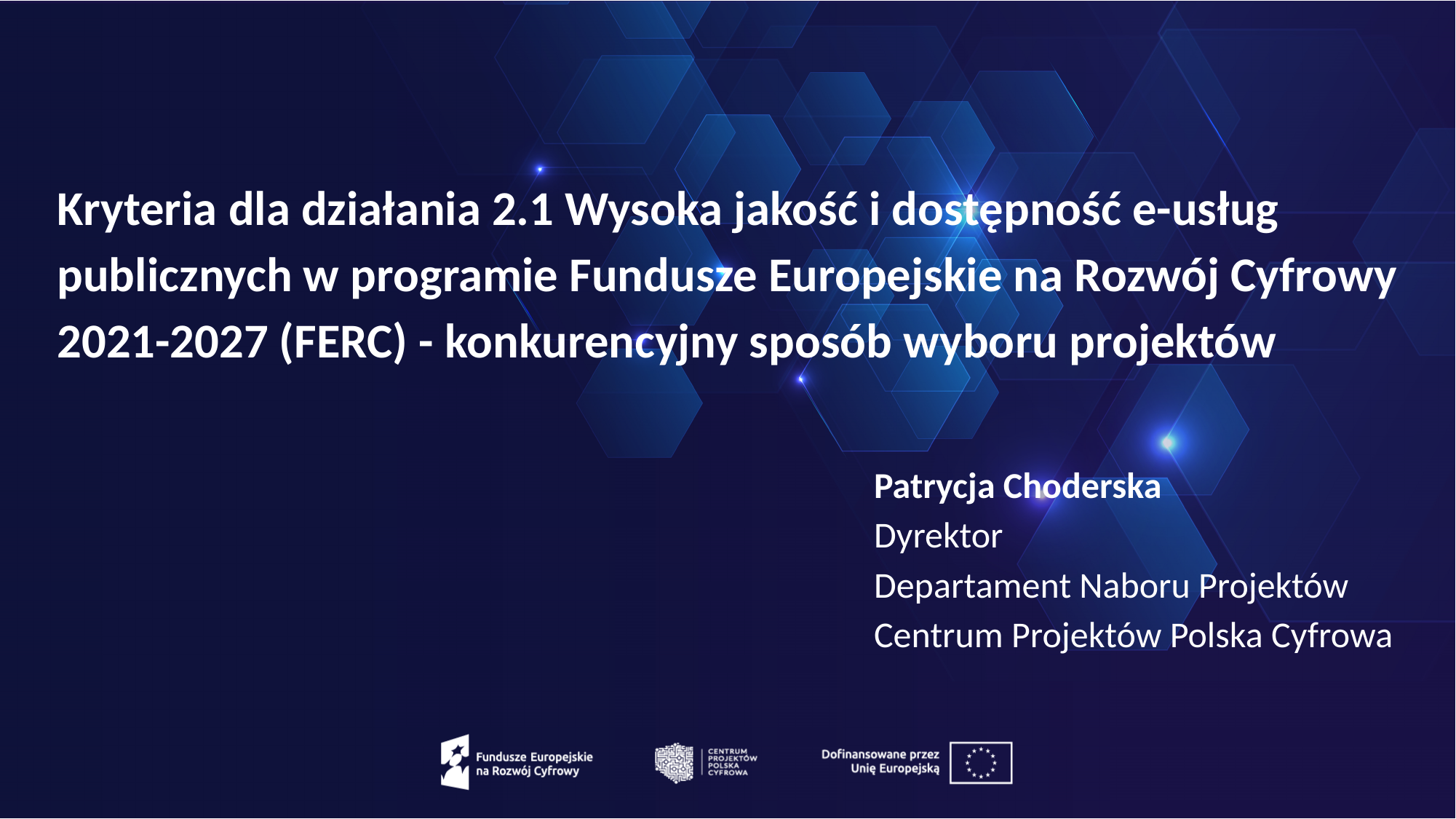

# Kryteria dla działania 2.1 Wysoka jakość i dostępność e-usług publicznych w programie Fundusze Europejskie na Rozwój Cyfrowy 2021-2027 (FERC) - konkurencyjny sposób wyboru projektów
Patrycja Choderska
Dyrektor
Departament Naboru Projektów
Centrum Projektów Polska Cyfrowa